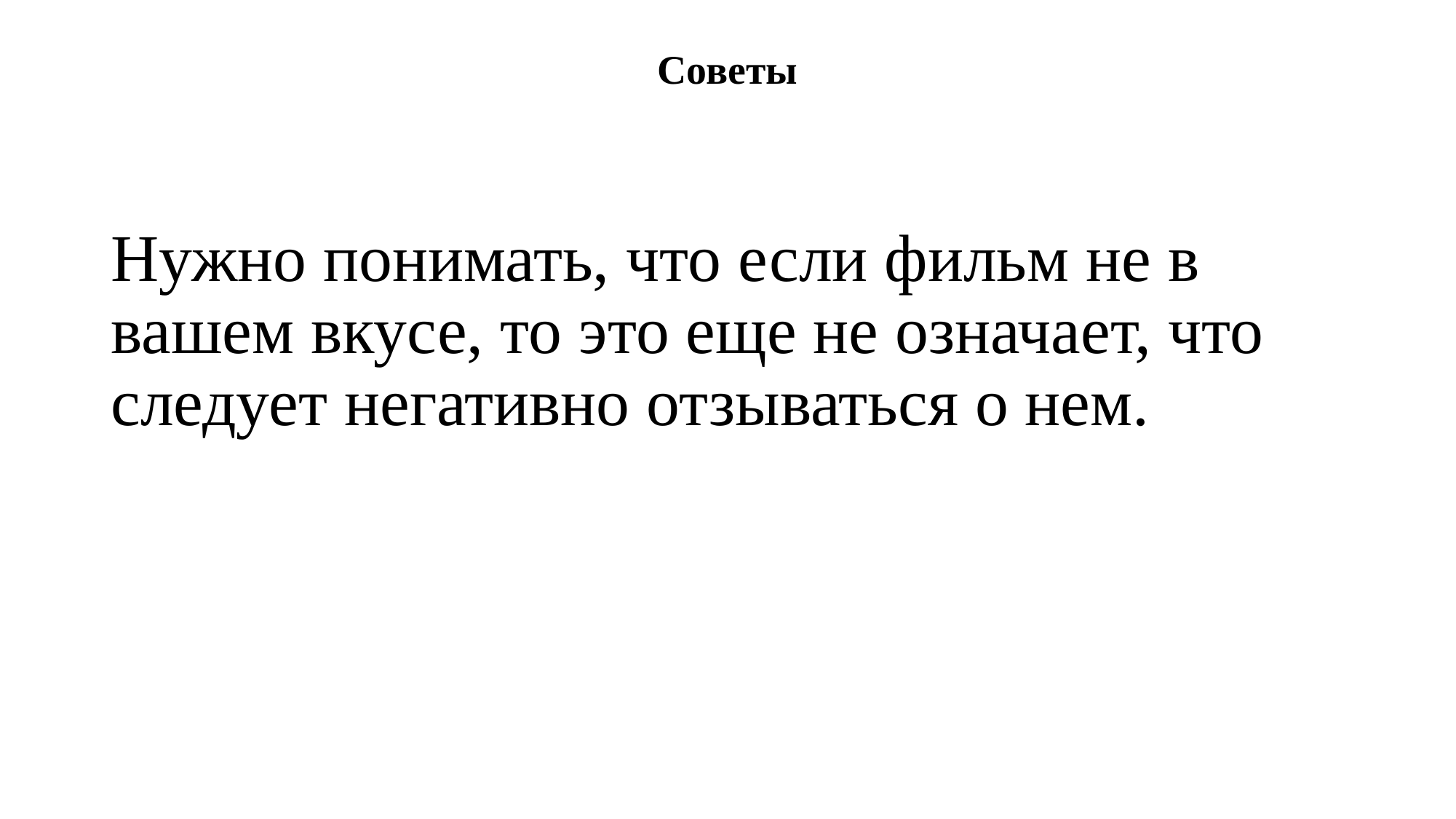

# Советы
Нужно понимать, что если фильм не в вашем вкусе, то это еще не означает, что следует негативно отзываться о нем.